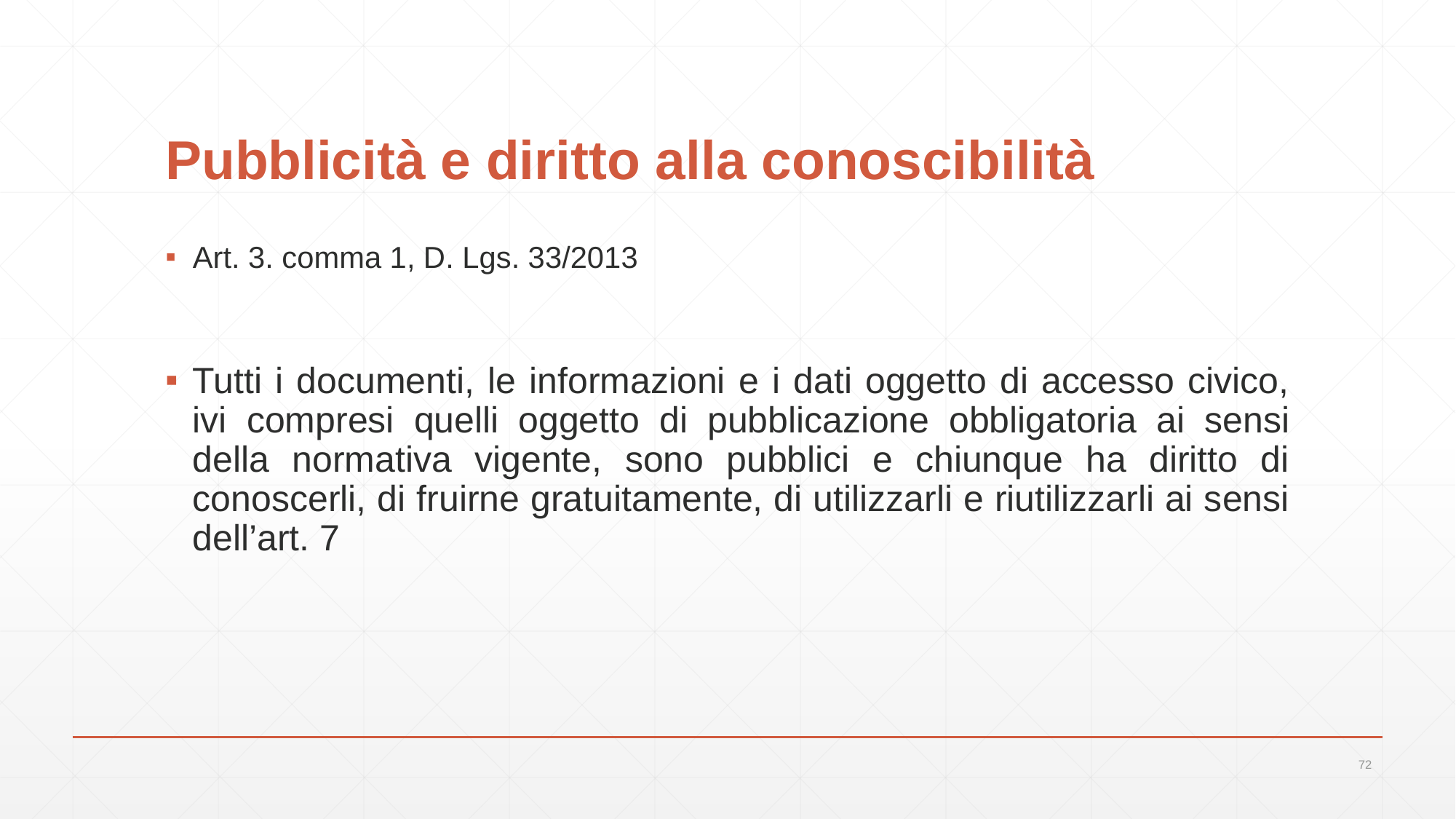

# Pubblicità e diritto alla conoscibilità
Art. 3. comma 1, D. Lgs. 33/2013

Tutti i documenti, le informazioni e i dati oggetto di accesso civico, ivi compresi quelli oggetto di pubblicazione obbligatoria ai sensi della normativa vigente, sono pubblici e chiunque ha diritto di conoscerli, di fruirne gratuitamente, di utilizzarli e riutilizzarli ai sensi dell’art. 7

72